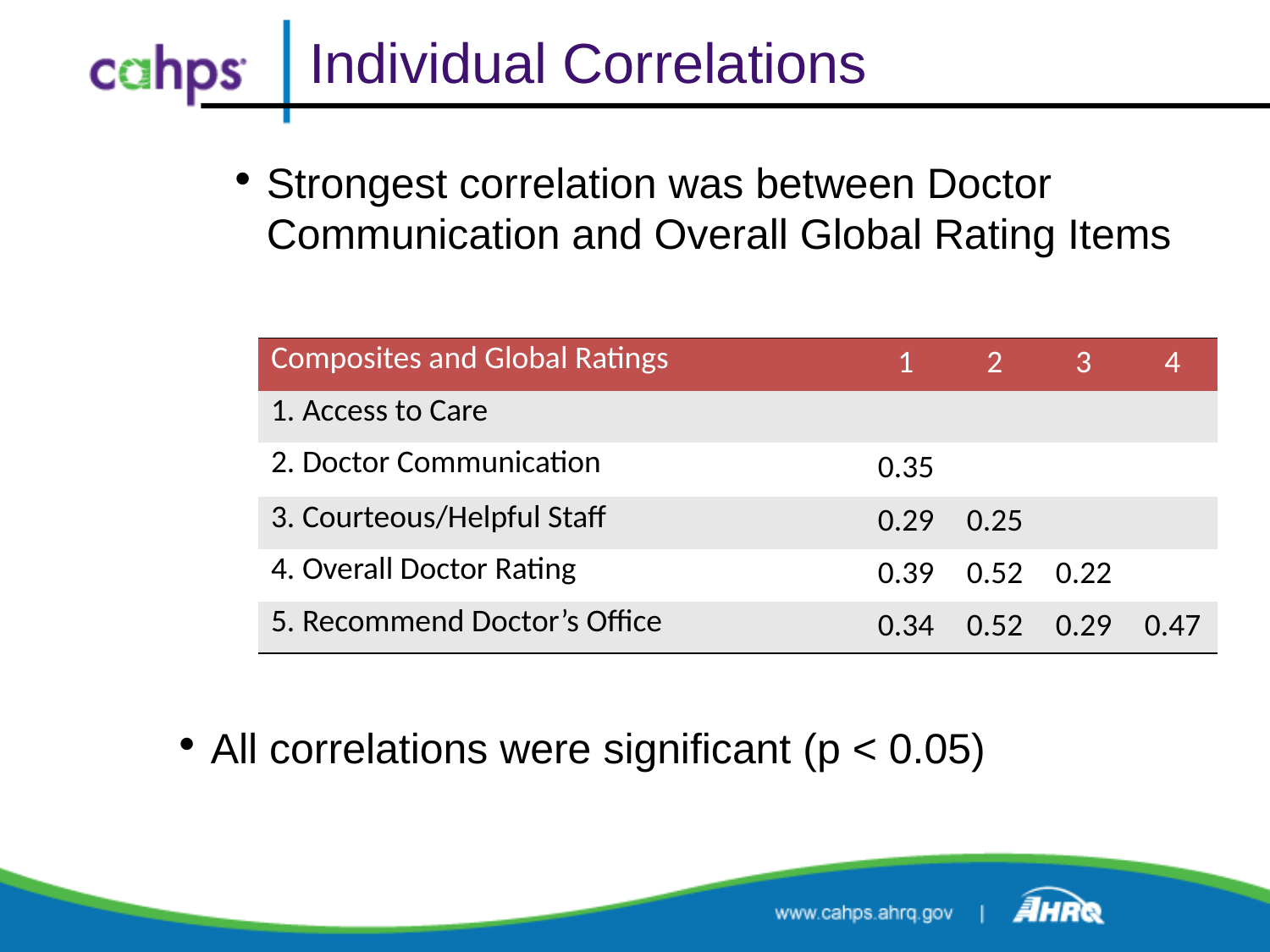

# Individual Correlations

Strongest correlation was between Doctor Communication and Overall Global Rating Items
| Composites and Global Ratings | 1 | 2 | 3 | 4 |
| --- | --- | --- | --- | --- |
| 1. Access to Care |  |  |  |  |
| 2. Doctor Communication | 0.35 |  |  |  |
| 3. Courteous/Helpful Staff | 0.29 | 0.25 |  |  |
| 4. Overall Doctor Rating | 0.39 | 0.52 | 0.22 |  |
| 5. Recommend Doctor’s Office | 0.34 | 0.52 | 0.29 | 0.47 |
All correlations were significant (p < 0.05)